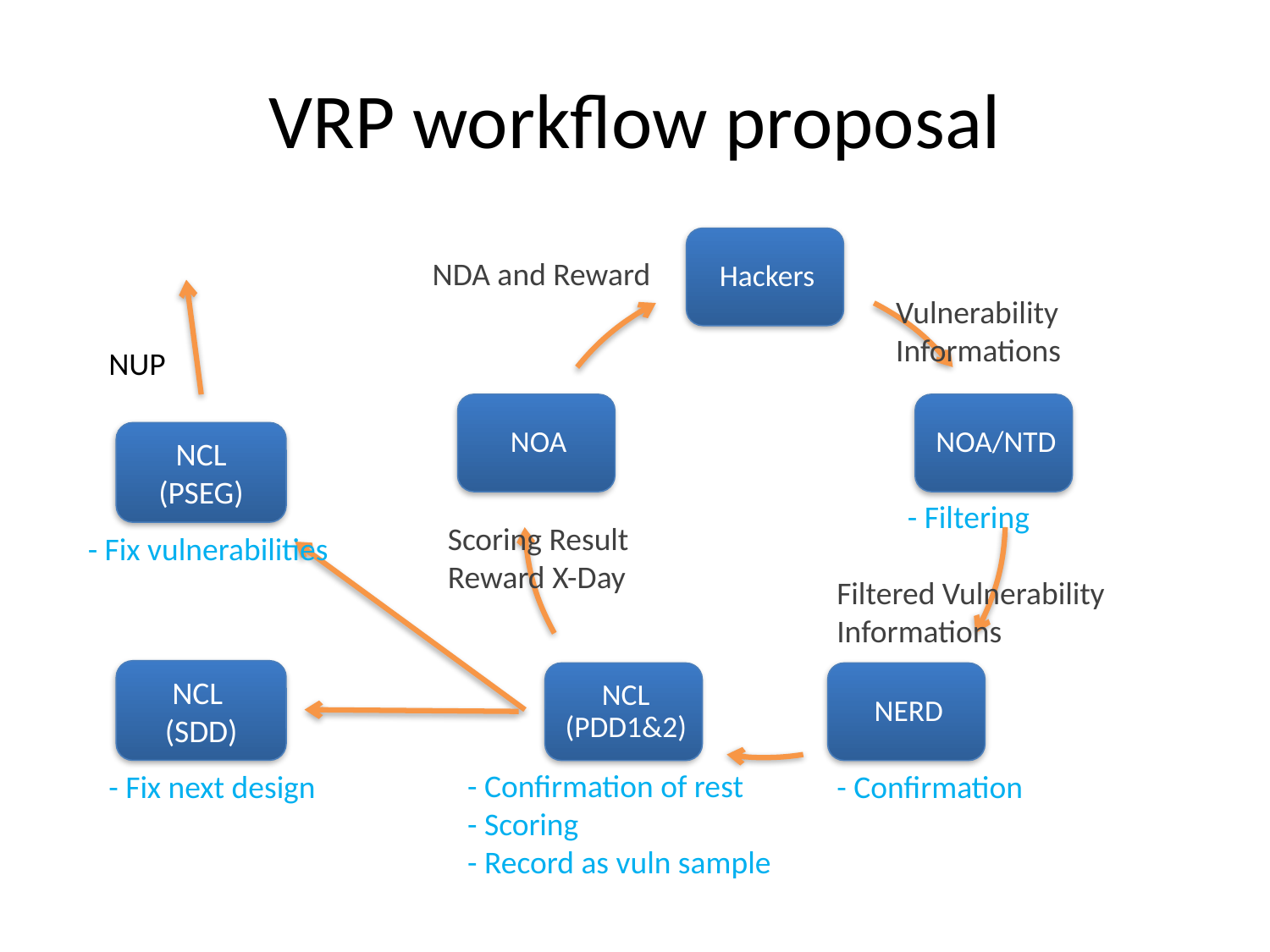

# VRP workflow proposal
Hackers
NOA/NTD
NERD
NCL
(PDD1&2)
NOA
NDA and Reward
Vulnerability Informations
NUP
NCL (PSEG)
- Filtering
Scoring Result
Reward X-Day
- Fix vulnerabilities
Filtered Vulnerability Informations
NCL
(SDD)
- Confirmation of rest
- Scoring
- Record as vuln sample
- Fix next design
- Confirmation